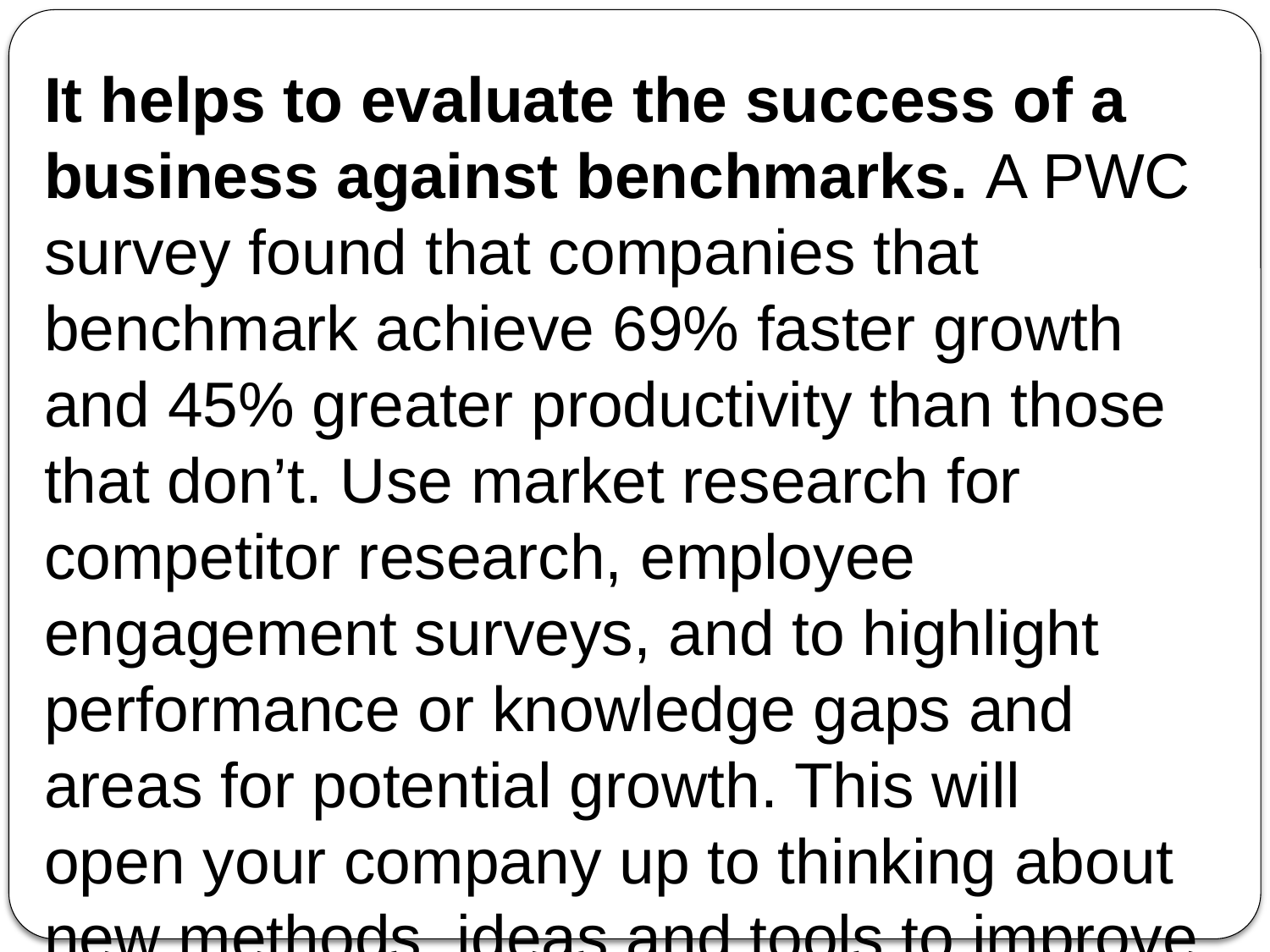

It helps to evaluate the success of a business against benchmarks. A PWC survey found that companies that benchmark achieve 69% faster growth and 45% greater productivity than those that don’t. Use market research for competitor research, employee engagement surveys, and to highlight performance or knowledge gaps and areas for potential growth. This will open your company up to thinking about new methods, ideas and tools to improve your business effectiveness.